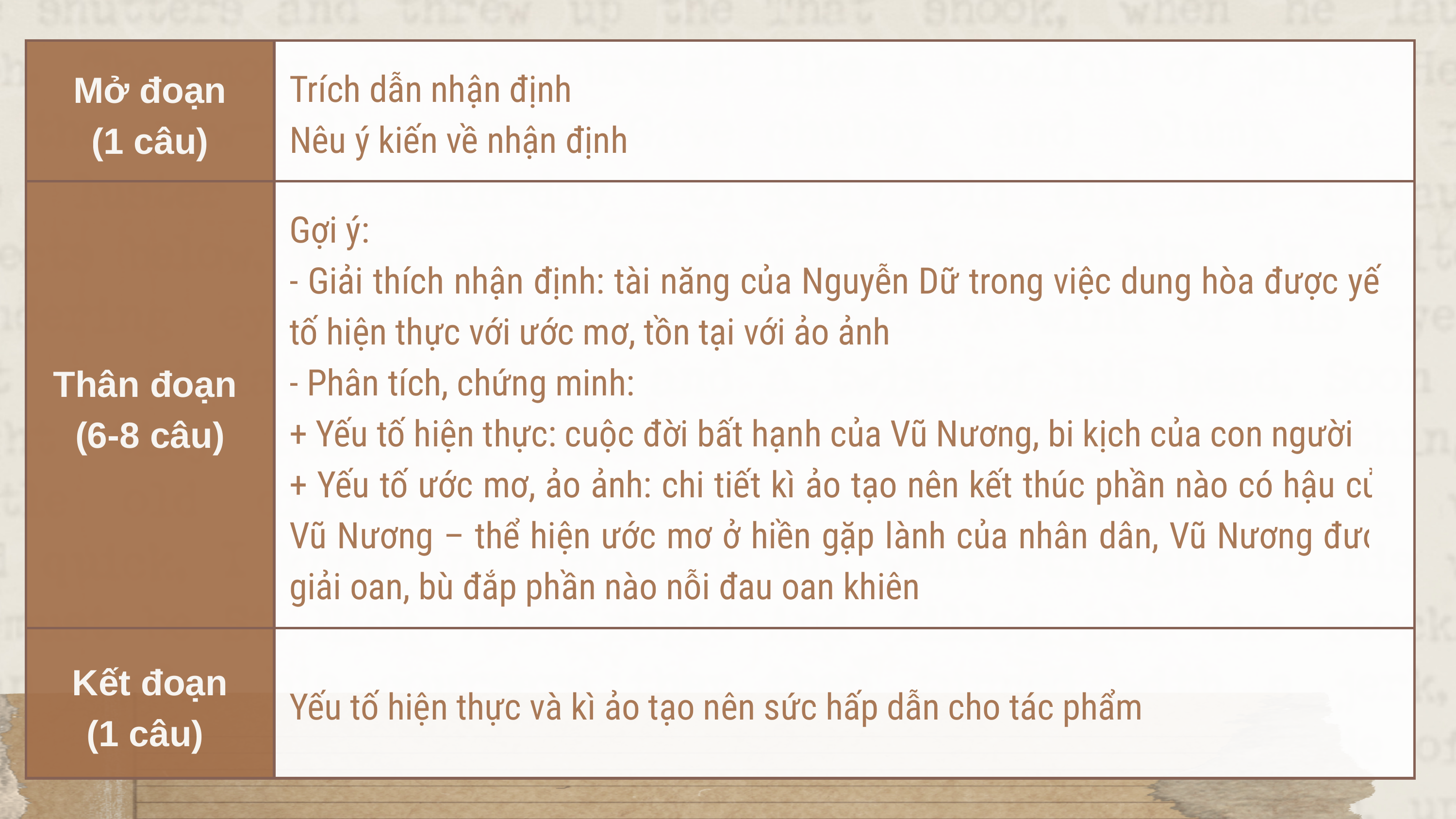

| Mở đoạn (1 câu) | Trích dẫn nhận định Nêu ý kiến về nhận định |
| --- | --- |
| Thân đoạn (6-8 câu) | Gợi ý: - Giải thích nhận định: tài năng của Nguyễn Dữ trong việc dung hòa được yếu tố hiện thực với ước mơ, tồn tại với ảo ảnh - Phân tích, chứng minh: + Yếu tố hiện thực: cuộc đời bất hạnh của Vũ Nương, bi kịch của con người + Yếu tố ước mơ, ảo ảnh: chi tiết kì ảo tạo nên kết thúc phần nào có hậu của Vũ Nương – thể hiện ước mơ ở hiền gặp lành của nhân dân, Vũ Nương được giải oan, bù đắp phần nào nỗi đau oan khiên |
| Kết đoạn (1 câu) | Yếu tố hiện thực và kì ảo tạo nên sức hấp dẫn cho tác phẩm |